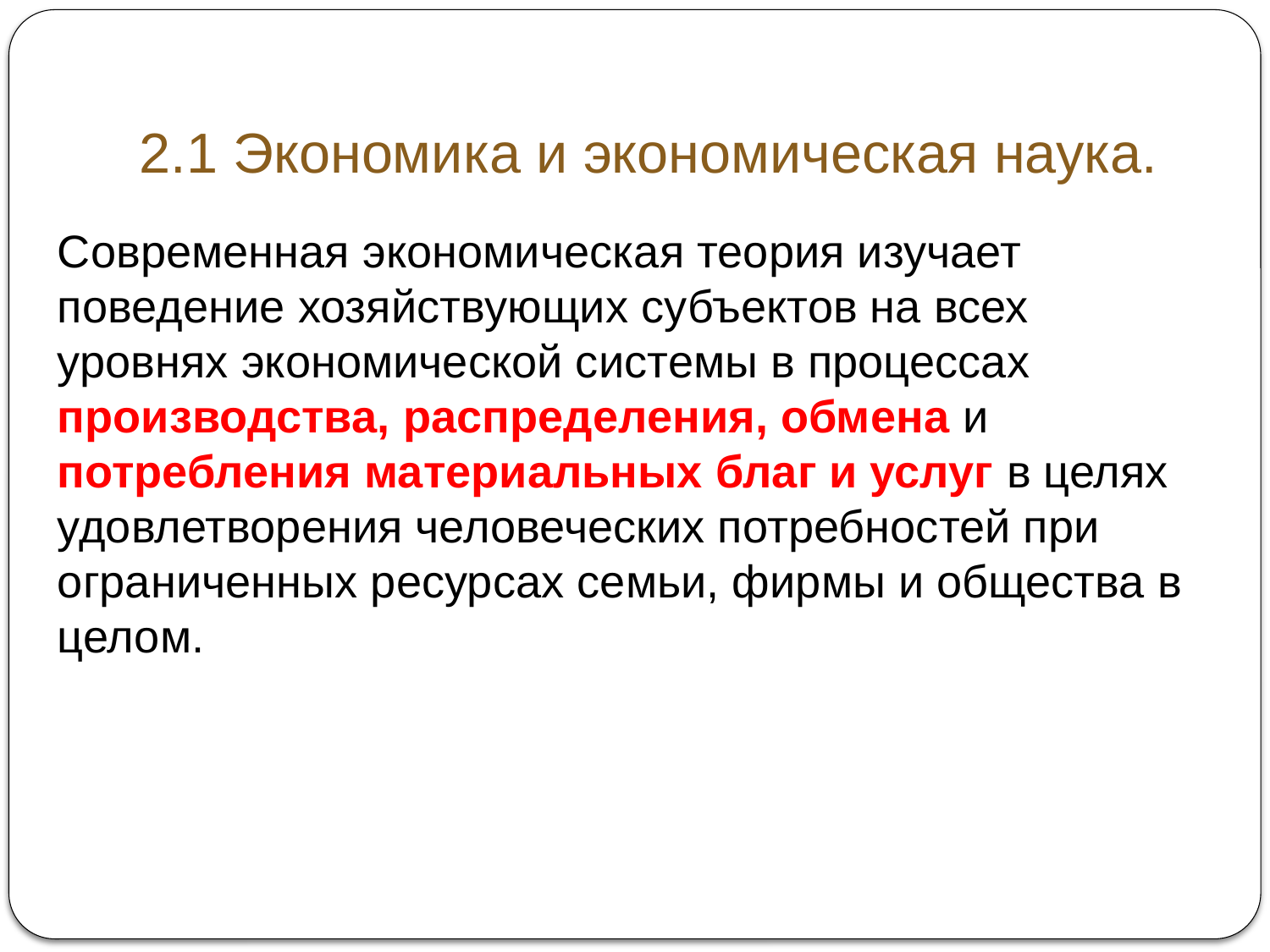

# 2.1 Экономика и экономическая наука.
Современная экономическая теория изучает поведение хозяйствующих субъектов на всех уровнях экономической системы в процессах производства, распределения, обмена и потребления материальных благ и услуг в целях удовлетворения человеческих потребностей при ограниченных ресурсах семьи, фирмы и общества в целом.